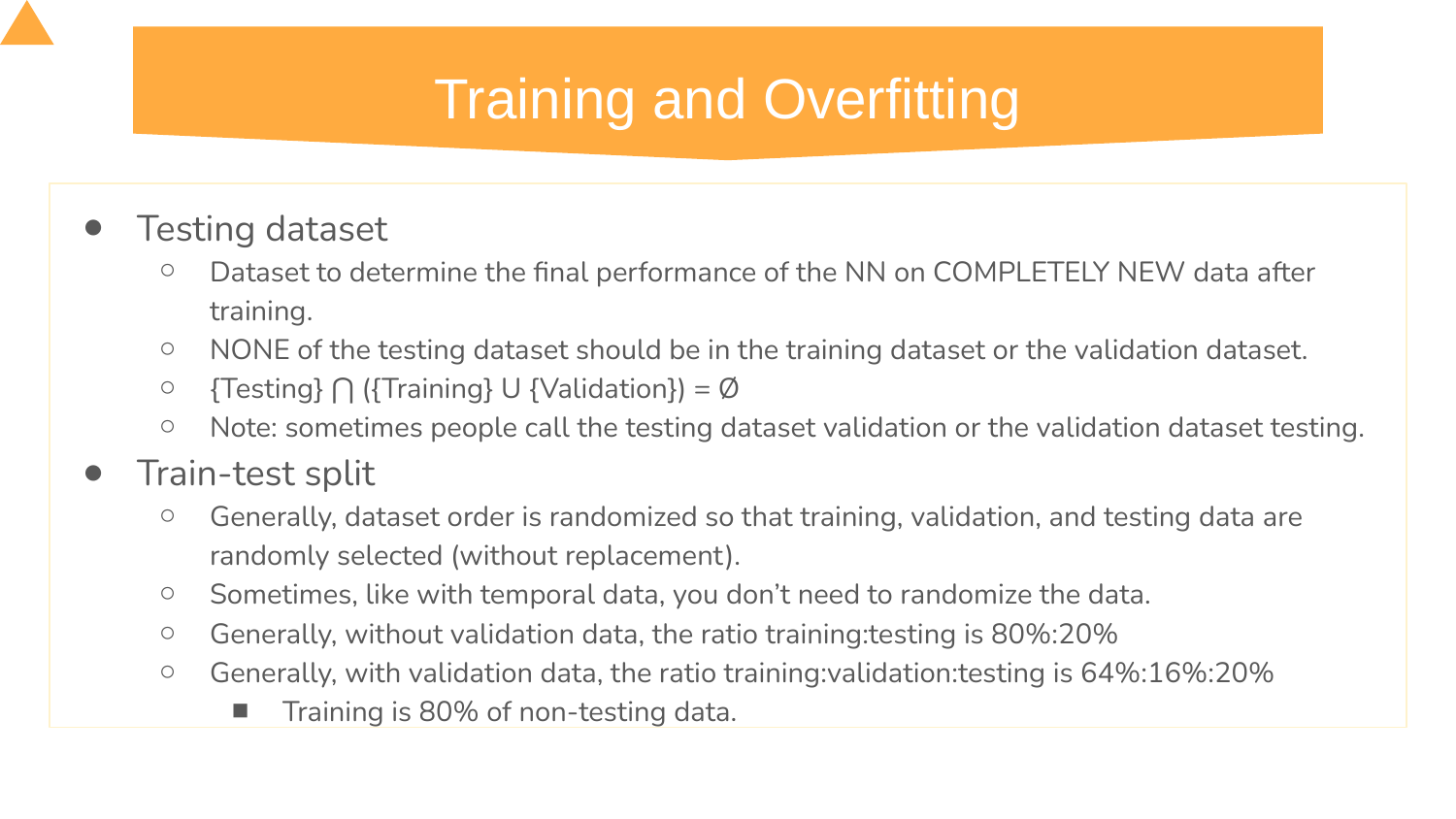

# Training and Overfitting
Testing dataset
Dataset to determine the final performance of the NN on COMPLETELY NEW data after training.
NONE of the testing dataset should be in the training dataset or the validation dataset.
{Testing} ⋂ ({Training} U {Validation}) = Ø
Note: sometimes people call the testing dataset validation or the validation dataset testing.
Train-test split
Generally, dataset order is randomized so that training, validation, and testing data are randomly selected (without replacement).
Sometimes, like with temporal data, you don’t need to randomize the data.
Generally, without validation data, the ratio training:testing is 80%:20%
Generally, with validation data, the ratio training:validation:testing is 64%:16%:20%
Training is 80% of non-testing data.